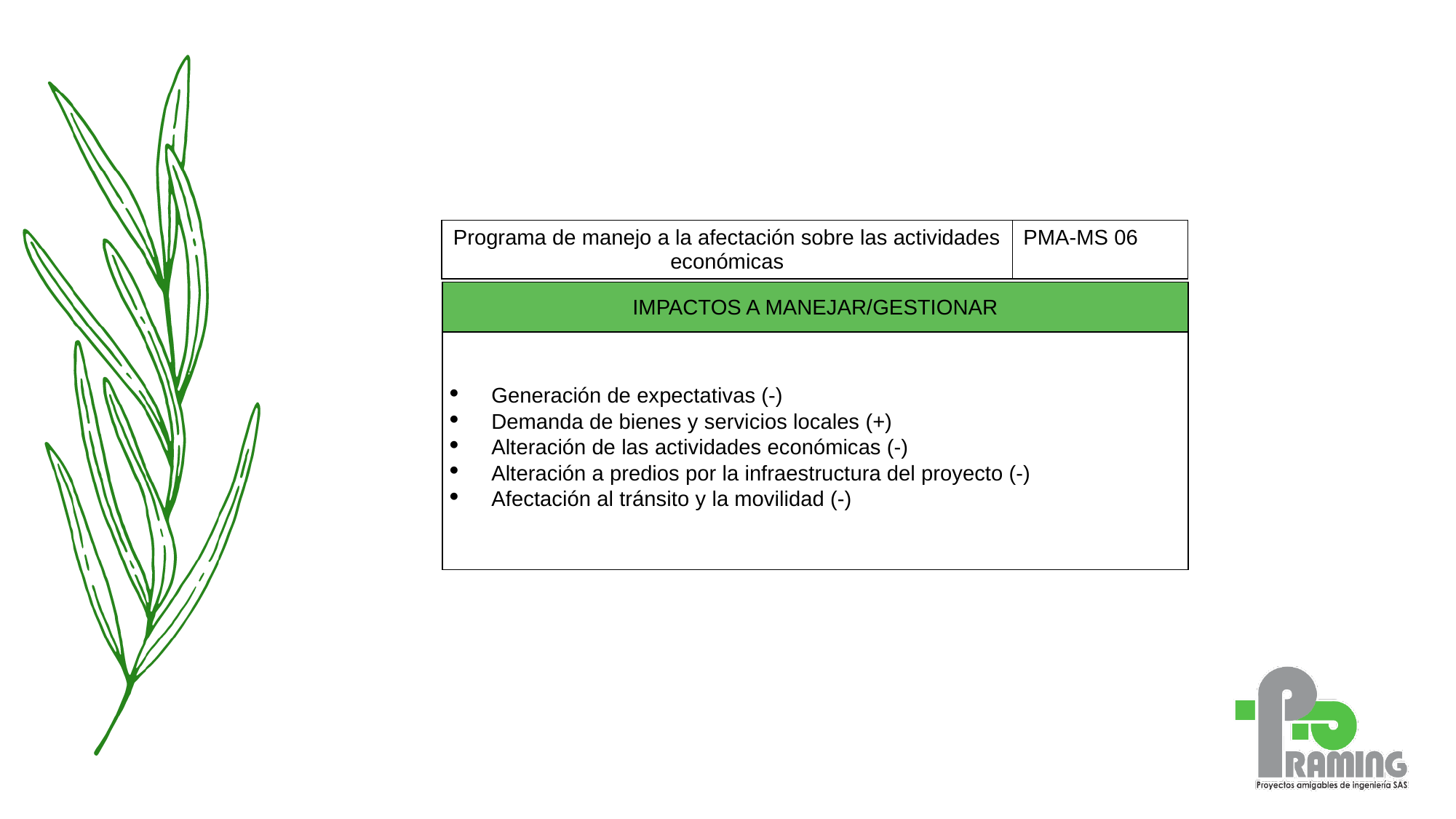

| Programa de manejo a la afectación sobre las actividades económicas | PMA-MS 06 |
| --- | --- |
| IMPACTOS A MANEJAR/GESTIONAR |
| --- |
| Generación de expectativas (-) Demanda de bienes y servicios locales (+) Alteración de las actividades económicas (-) Alteración a predios por la infraestructura del proyecto (-) Afectación al tránsito y la movilidad (-) |